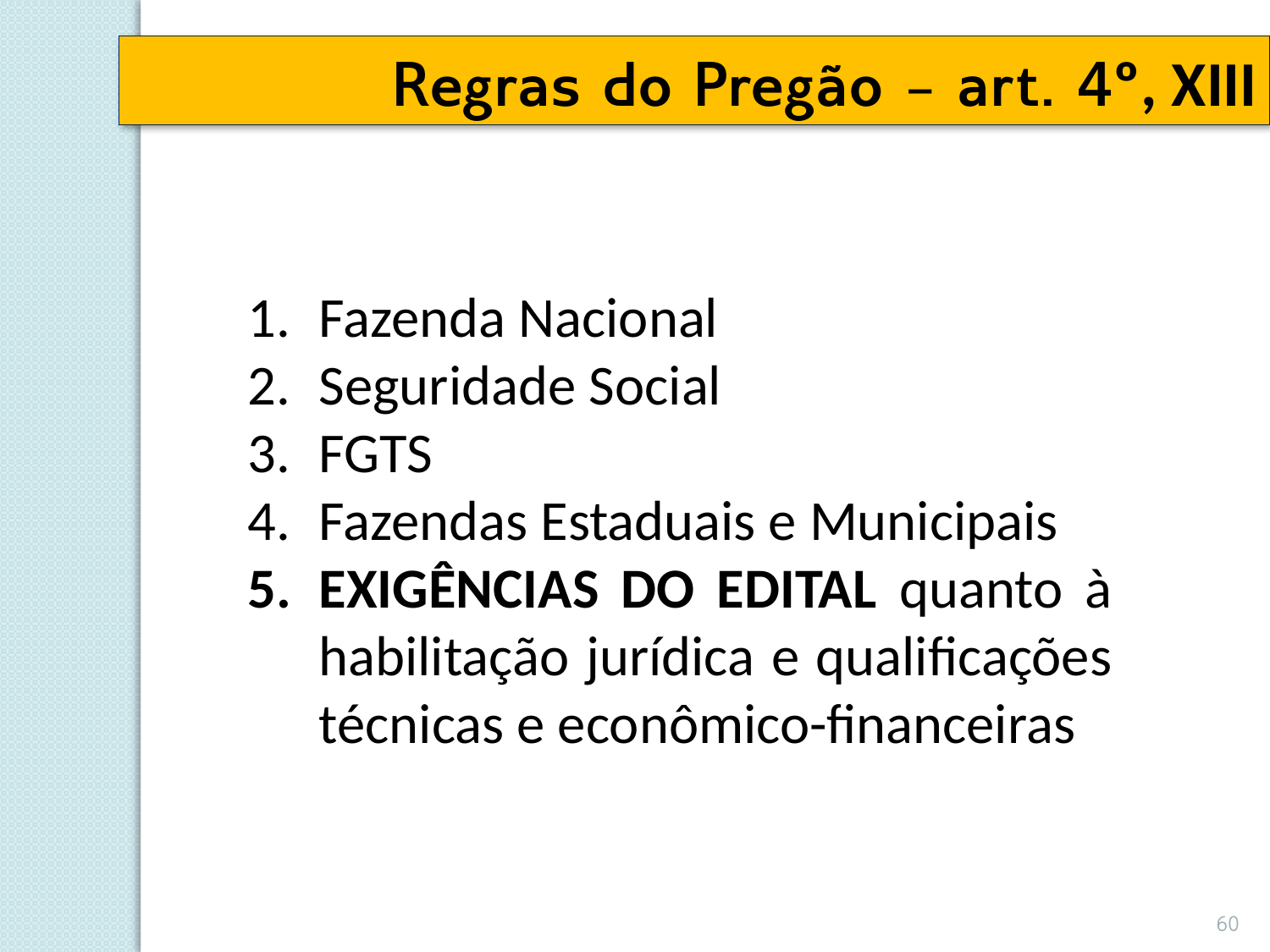

Regras do Pregão – art. 4º, XIII
Fazenda Nacional
Seguridade Social
FGTS
Fazendas Estaduais e Municipais
EXIGÊNCIAS DO EDITAL quanto à habilitação jurídica e qualificações técnicas e econômico-financeiras
60